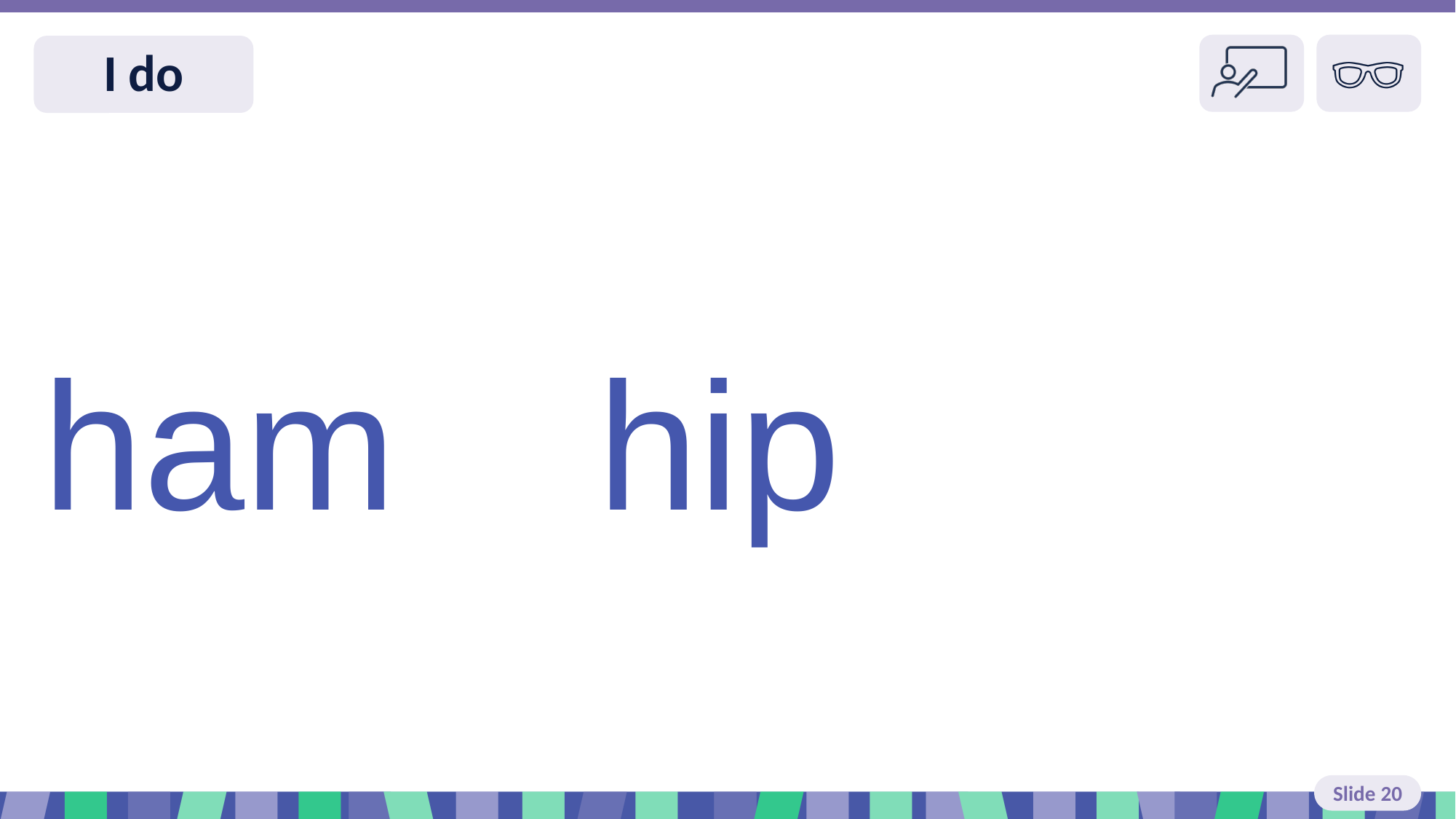

Slide 20 I do read
ham    hip